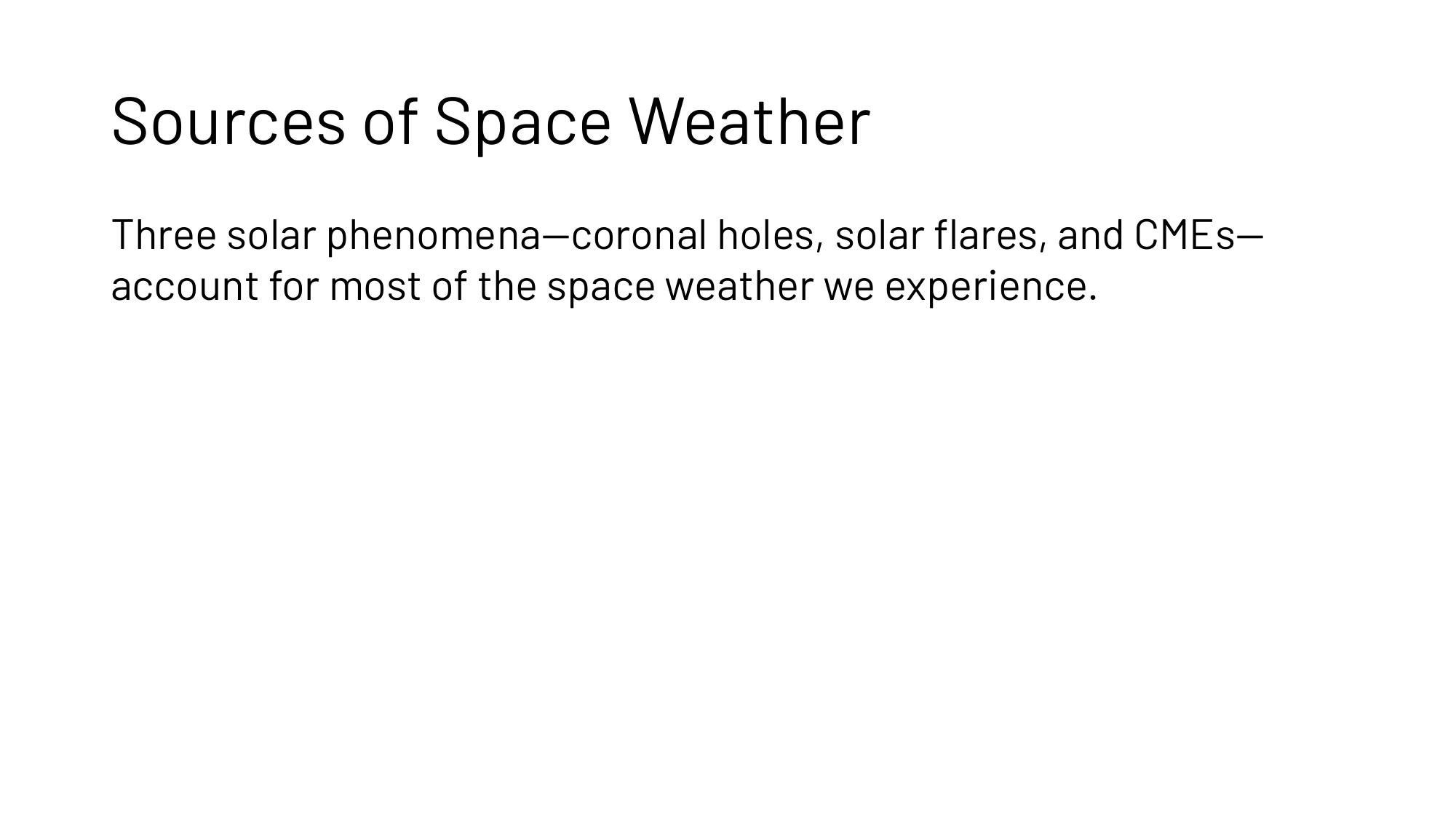

# Sources of Space Weather
Three solar phenomena—coronal holes, solar flares, and CMEs—account for most of the space weather we experience.